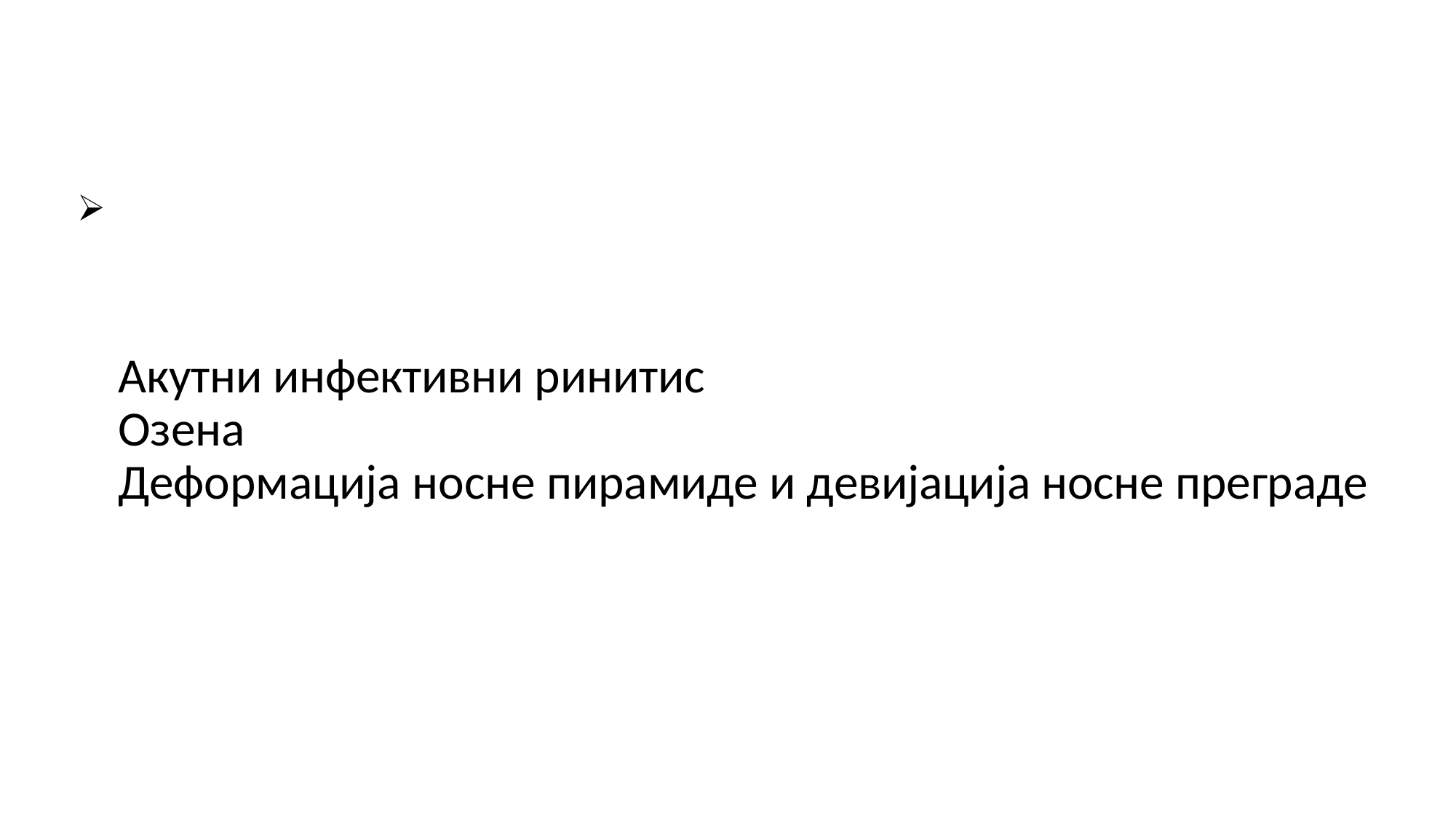

# Акутни инфективни ринитис Озена Деформација носне пирамиде и девијација носне преграде